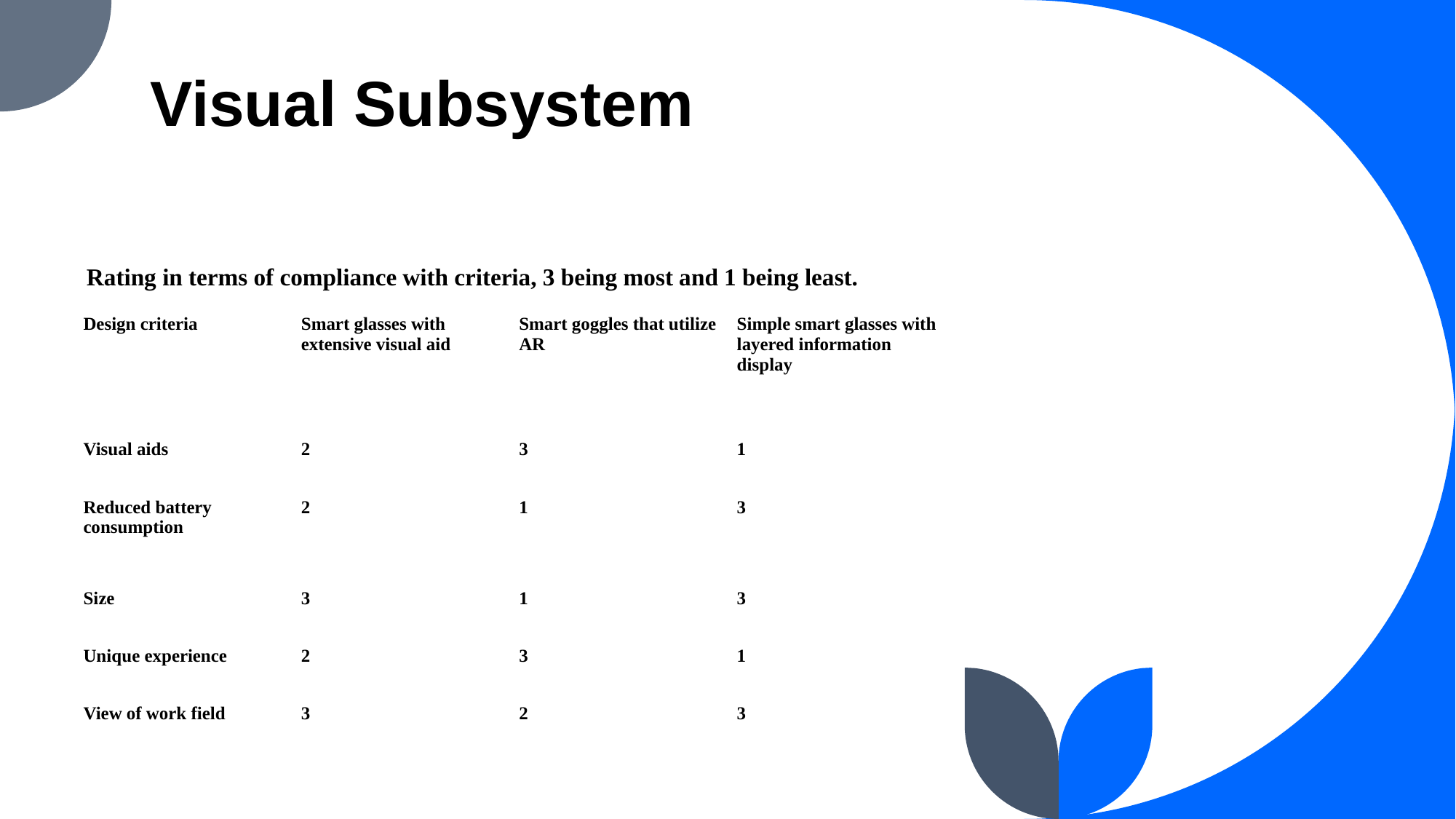

# Visual Subsystem
Rating in terms of compliance with criteria, 3 being most and 1 being least.
| Design criteria | Smart glasses with extensive visual aid | Smart goggles that utilize AR | Simple smart glasses with layered information display |
| --- | --- | --- | --- |
| Visual aids | 2 | 3 | 1 |
| Reduced battery consumption | 2 | 1 | 3 |
| Size | 3 | 1 | 3 |
| Unique experience | 2 | 3 | 1 |
| View of work field | 3 | 2 | 3 |